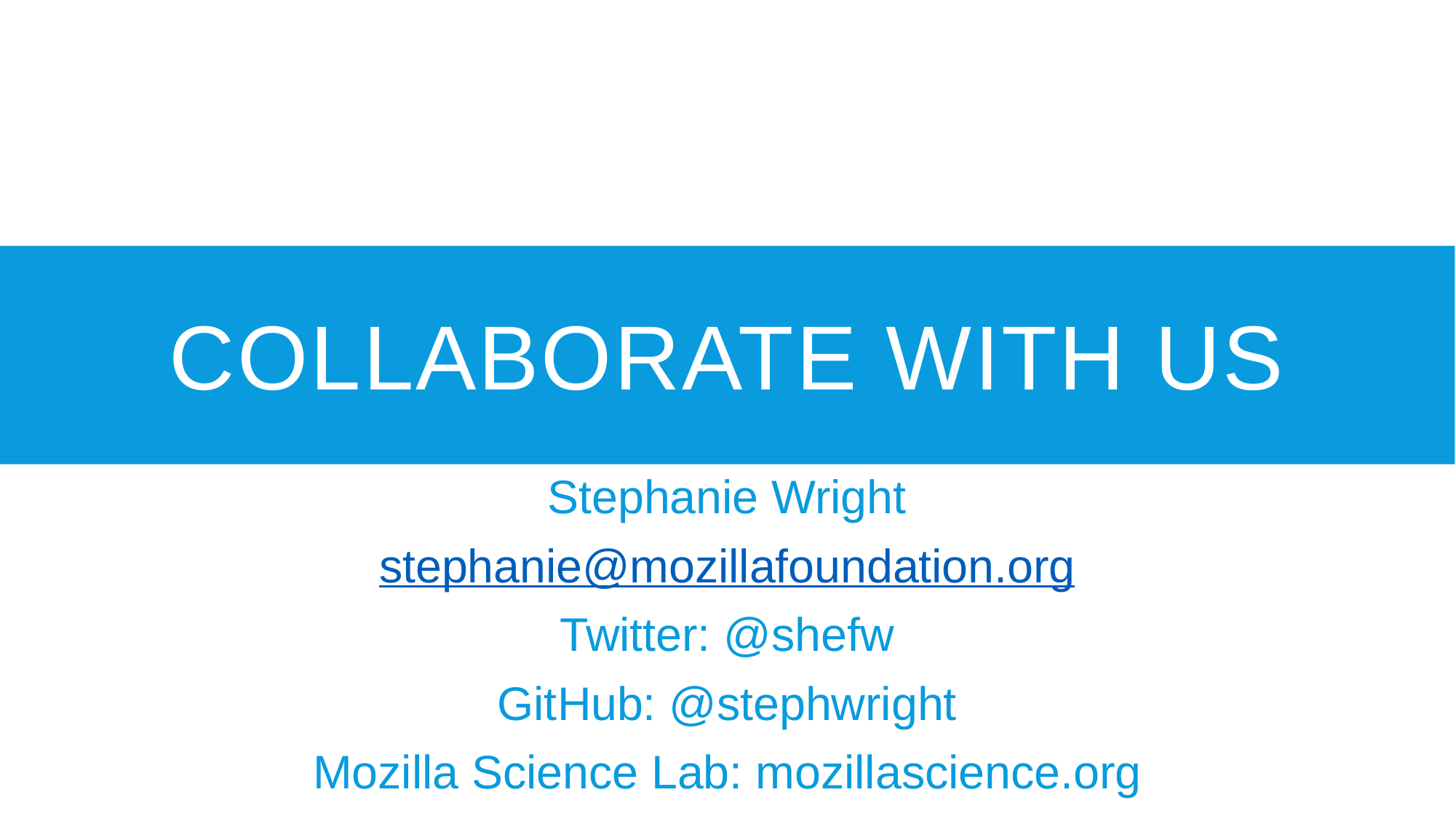

# Collaborate with US
Stephanie Wright
stephanie@mozillafoundation.org
Twitter: @shefw
GitHub: @stephwright
Mozilla Science Lab: mozillascience.org